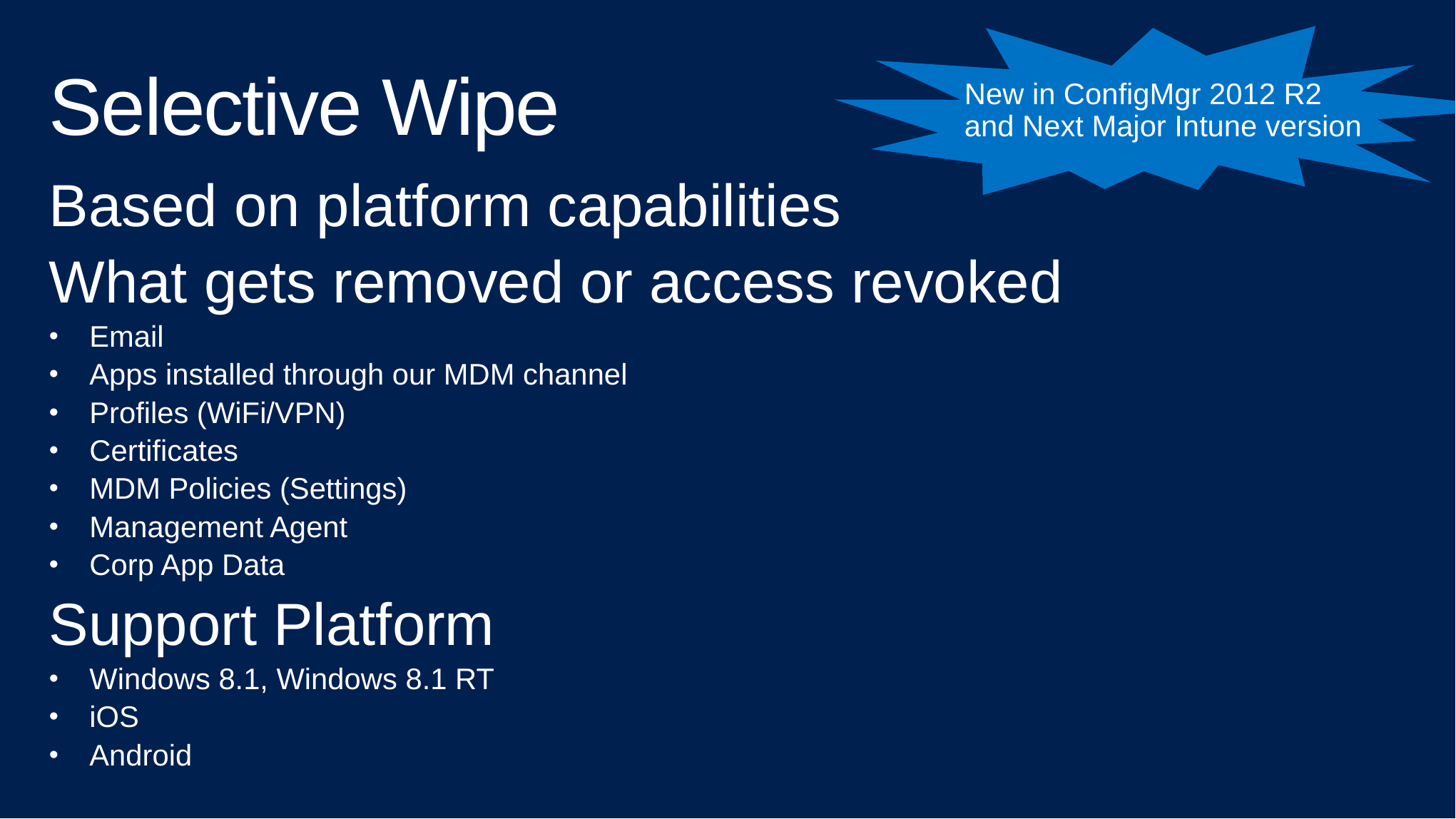

New in ConfigMgr 2012 R2 and Next Major Intune version
# Selective Wipe
Based on platform capabilities
What gets removed or access revoked
Email
Apps installed through our MDM channel
Profiles (WiFi/VPN)
Certificates
MDM Policies (Settings)
Management Agent
Corp App Data
Support Platform
Windows 8.1, Windows 8.1 RT
iOS
Android